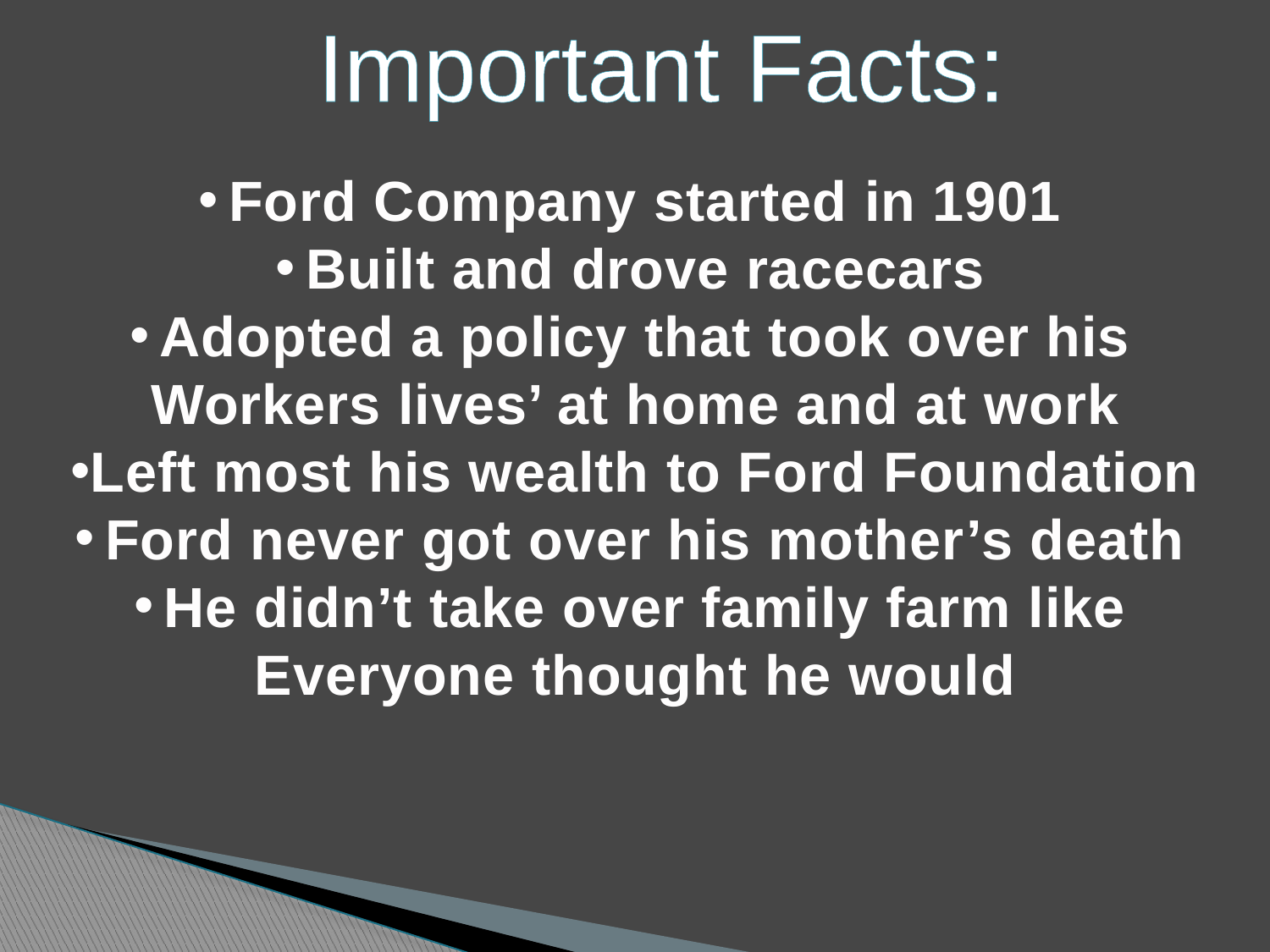

Important Facts:
Ford Company started in 1901
Built and drove racecars
Adopted a policy that took over his
Workers lives’ at home and at work
Left most his wealth to Ford Foundation
Ford never got over his mother’s death
He didn’t take over family farm like
Everyone thought he would